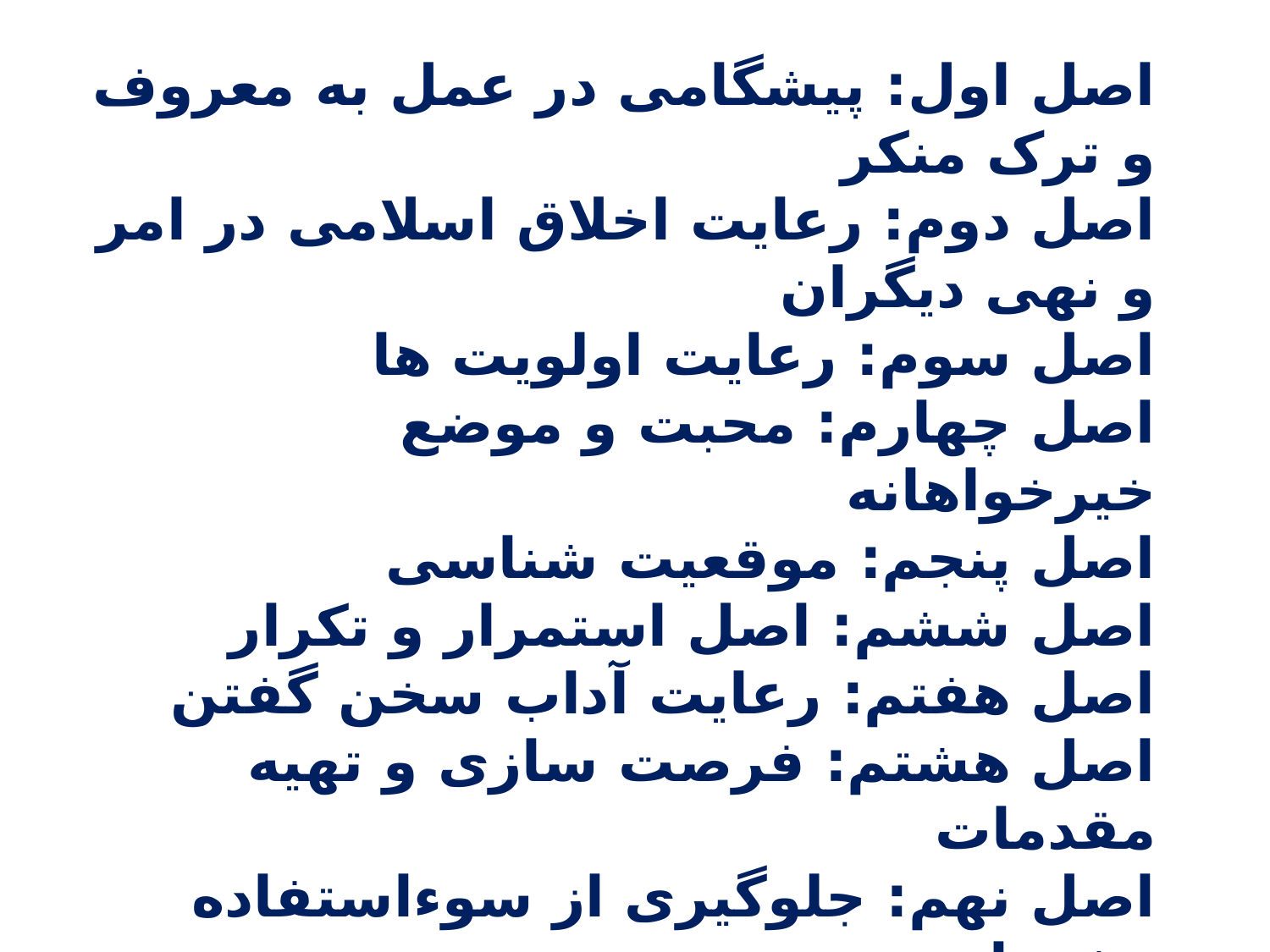

مباحث مطرح شده در این فصل

اصل اول: پیشگامی در عمل به معروف و ترک منکر
اصل دوم: رعایت اخلاق اسلامی در امر و نهی دیگران
اصل سوم: رعایت اولویت ها
اصل چهارم: محبت و موضع خیرخواهانه
اصل پنجم: موقعیت شناسی
اصل ششم: اصل استمرار و تکرار
اصل هفتم: رعایت آداب سخن گفتن
اصل هشتم: فرصت سازی و تهیه مقدمات
اصل نهم: جلوگیری از سوءاستفاده دشمنان
اصل دهم: اهتمام به علت ها و ریشه ها